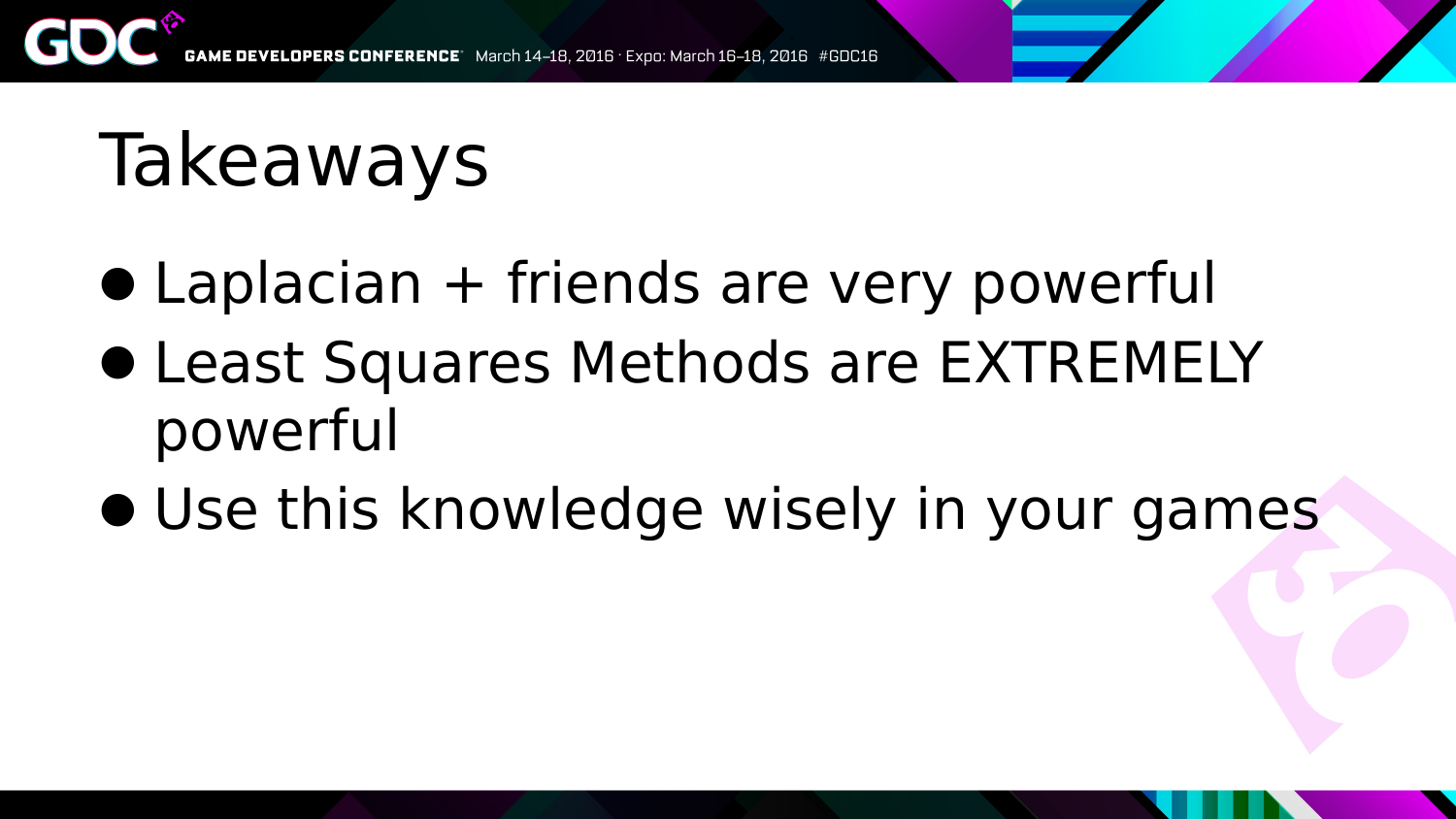

# Takeaways
Laplacian + friends are very powerful
Least Squares Methods are EXTREMELY powerful
Use this knowledge wisely in your games